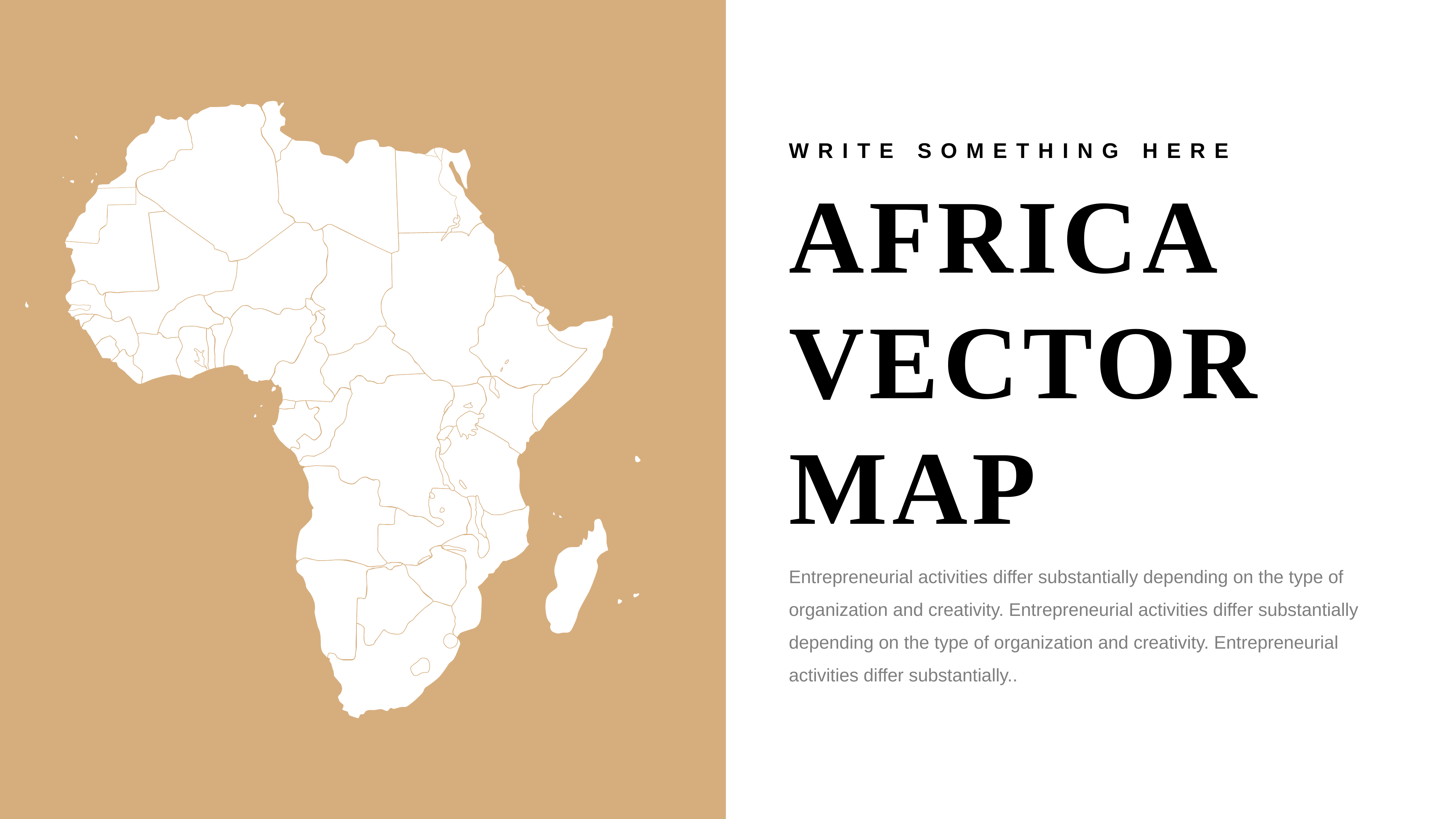

WRITE SOMETHING HERE
AFRICA
VECTOR
MAP
Entrepreneurial activities differ substantially depending on the type of organization and creativity. Entrepreneurial activities differ substantially depending on the type of organization and creativity. Entrepreneurial activities differ substantially..